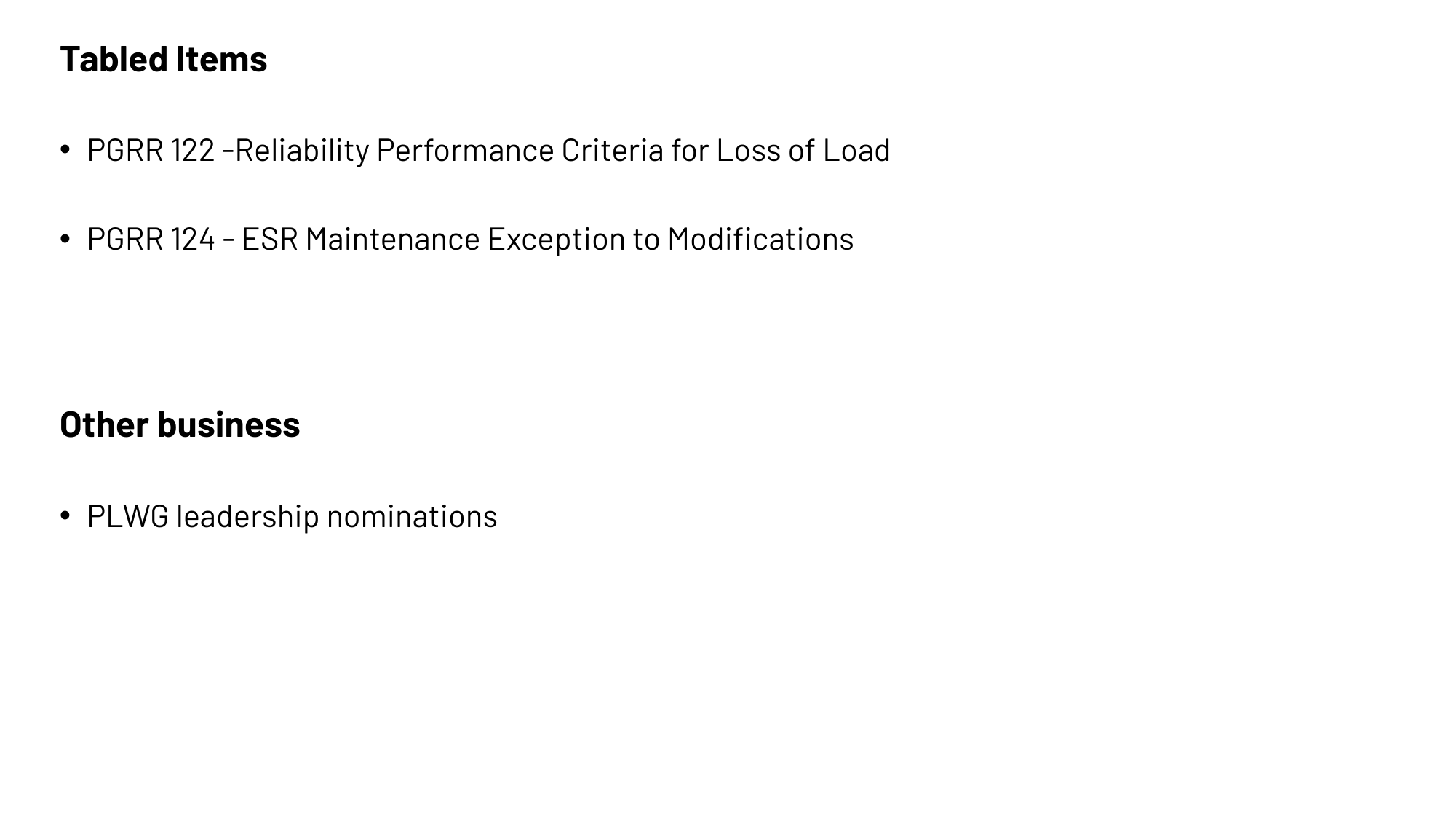

Tabled Items
PGRR 122 -Reliability Performance Criteria for Loss of Load
PGRR 124 - ESR Maintenance Exception to Modifications

Other business
PLWG leadership nominations